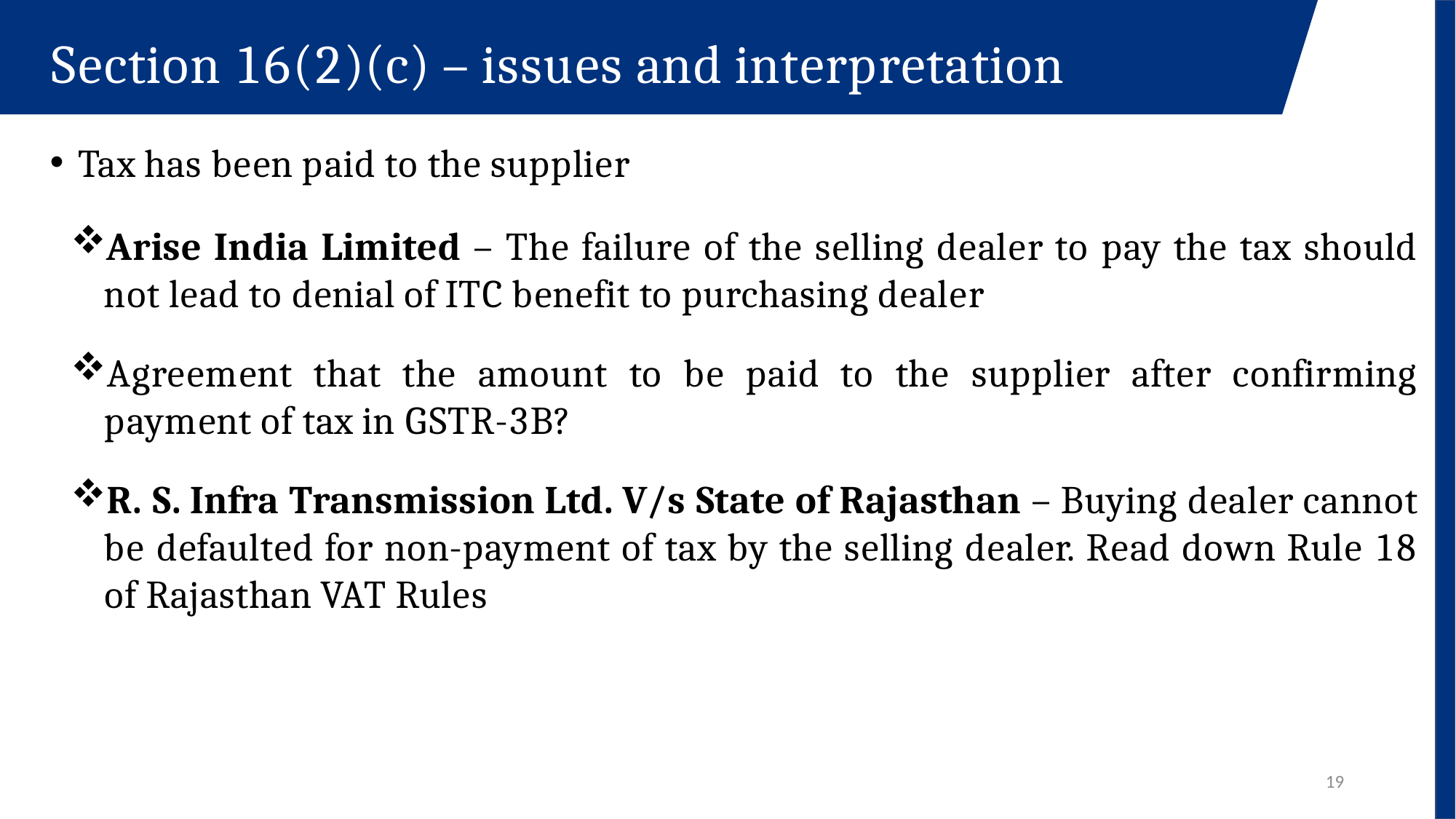

Section 16(2)(c) – issues and interpretation
Tax has been paid to the supplier

Arise India Limited – The failure of the selling dealer to pay the tax should not lead to denial of ITC benefit to purchasing dealer

Agreement that the amount to be paid to the supplier after confirming payment of tax in GSTR-3B?

R. S. Infra Transmission Ltd. V/s State of Rajasthan – Buying dealer cannot be defaulted for non-payment of tax by the selling dealer. Read down Rule 18 of Rajasthan VAT Rules

19